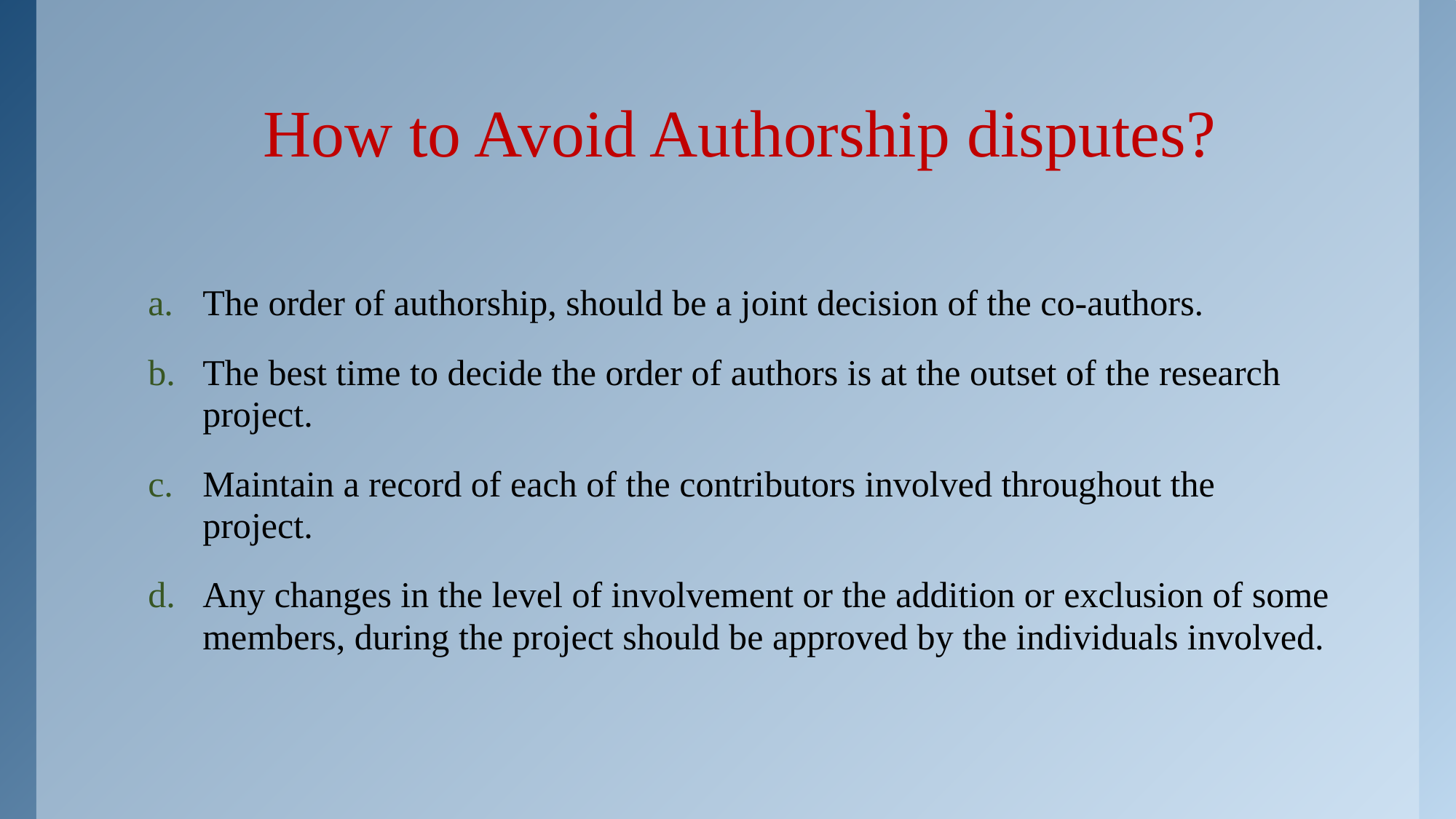

# How to Avoid Authorship disputes?

The order of authorship, should be a joint decision of the co-authors.
The best time to decide the order of authors is at the outset of the research project.
Maintain a record of each of the contributors involved throughout the project.
Any changes in the level of involvement or the addition or exclusion of some members, during the project should be approved by the individuals involved.